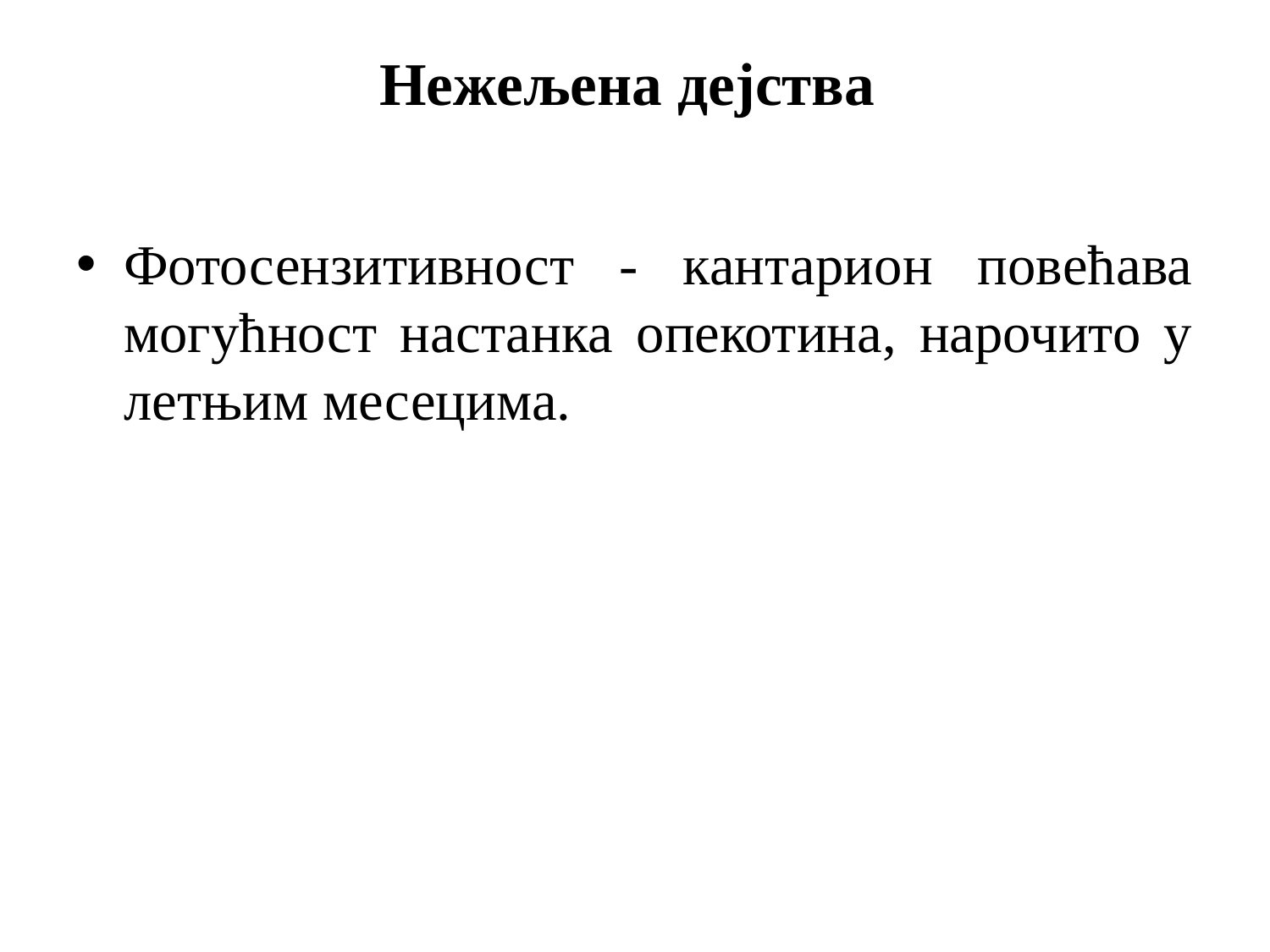

# Нежељена дејства
Фотосензитивност - кантарион повећава могућност настанка опекотина, нарочито у летњим месецима.